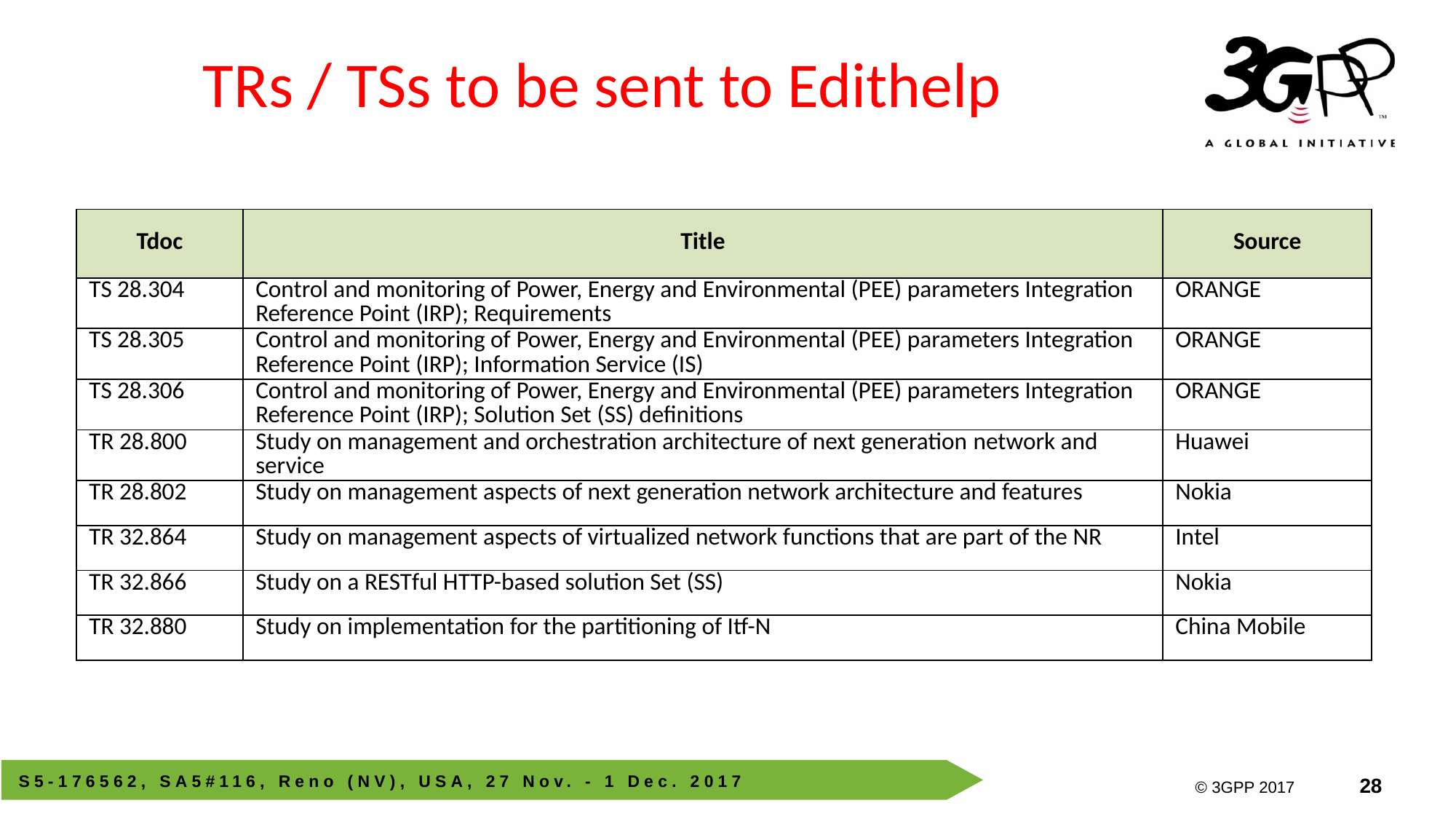

# TRs / TSs to be sent to Edithelp
| Tdoc | Title | Source |
| --- | --- | --- |
| TS 28.304 | Control and monitoring of Power, Energy and Environmental (PEE) parameters Integration Reference Point (IRP); Requirements | ORANGE |
| TS 28.305 | Control and monitoring of Power, Energy and Environmental (PEE) parameters Integration Reference Point (IRP); Information Service (IS) | ORANGE |
| TS 28.306 | Control and monitoring of Power, Energy and Environmental (PEE) parameters Integration Reference Point (IRP); Solution Set (SS) definitions | ORANGE |
| TR 28.800 | Study on management and orchestration architecture of next generation network and service | Huawei |
| TR 28.802 | Study on management aspects of next generation network architecture and features | Nokia |
| TR 32.864 | Study on management aspects of virtualized network functions that are part of the NR | Intel |
| TR 32.866 | Study on a RESTful HTTP-based solution Set (SS) | Nokia |
| TR 32.880 | Study on implementation for the partitioning of Itf-N | China Mobile |